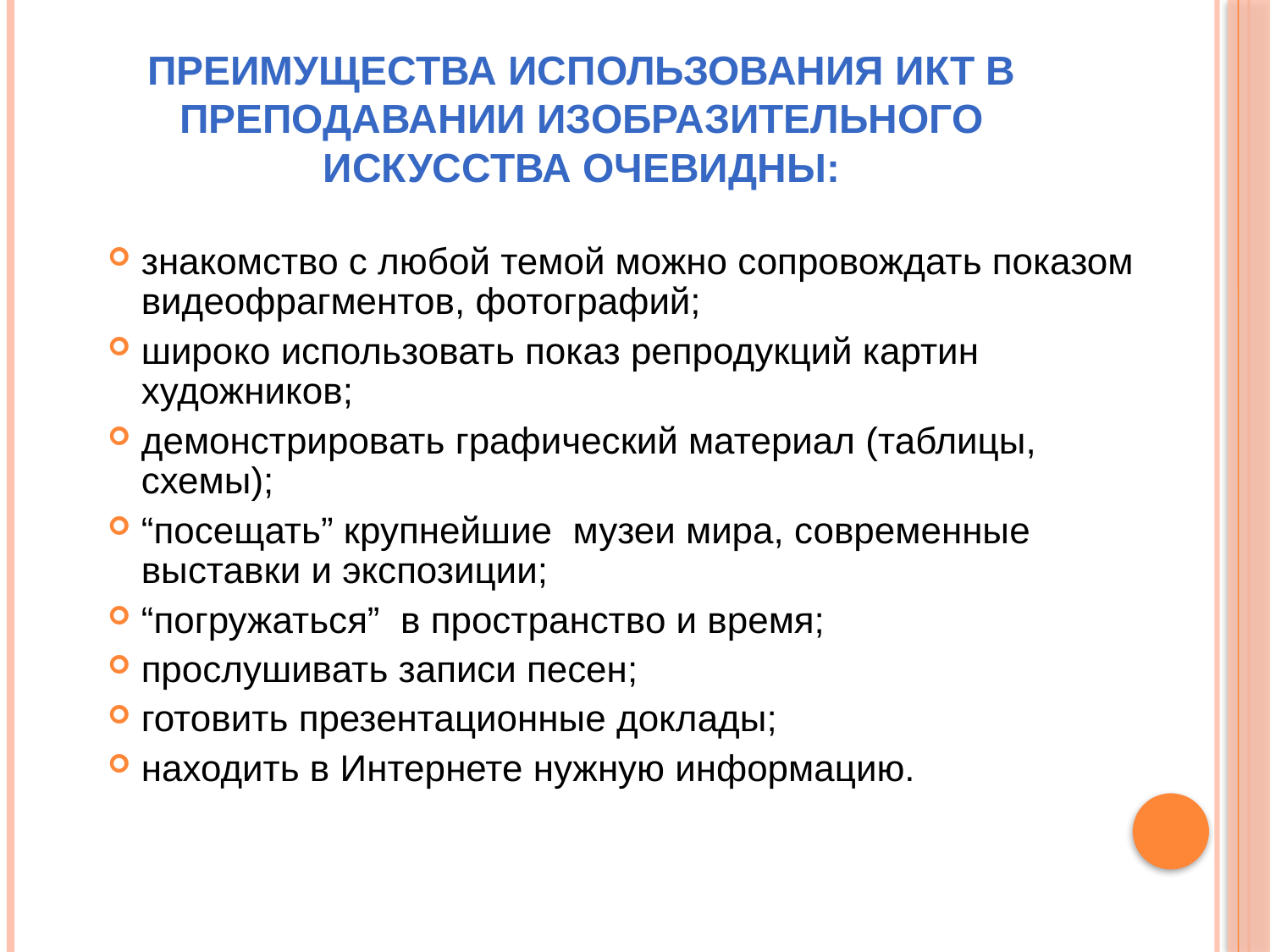

# Преимущества использования ИКТ в преподавании изобразительного искусства очевидны:
знакомство с любой темой можно сопровождать показом видеофрагментов, фотографий;
широко использовать показ репродукций картин художников;
демонстрировать графический материал (таблицы, схемы);
“посещать” крупнейшие  музеи мира, современные выставки и экспозиции;
“погружаться”  в пространство и время;
прослушивать записи песен;
готовить презентационные доклады;
находить в Интернете нужную информацию.